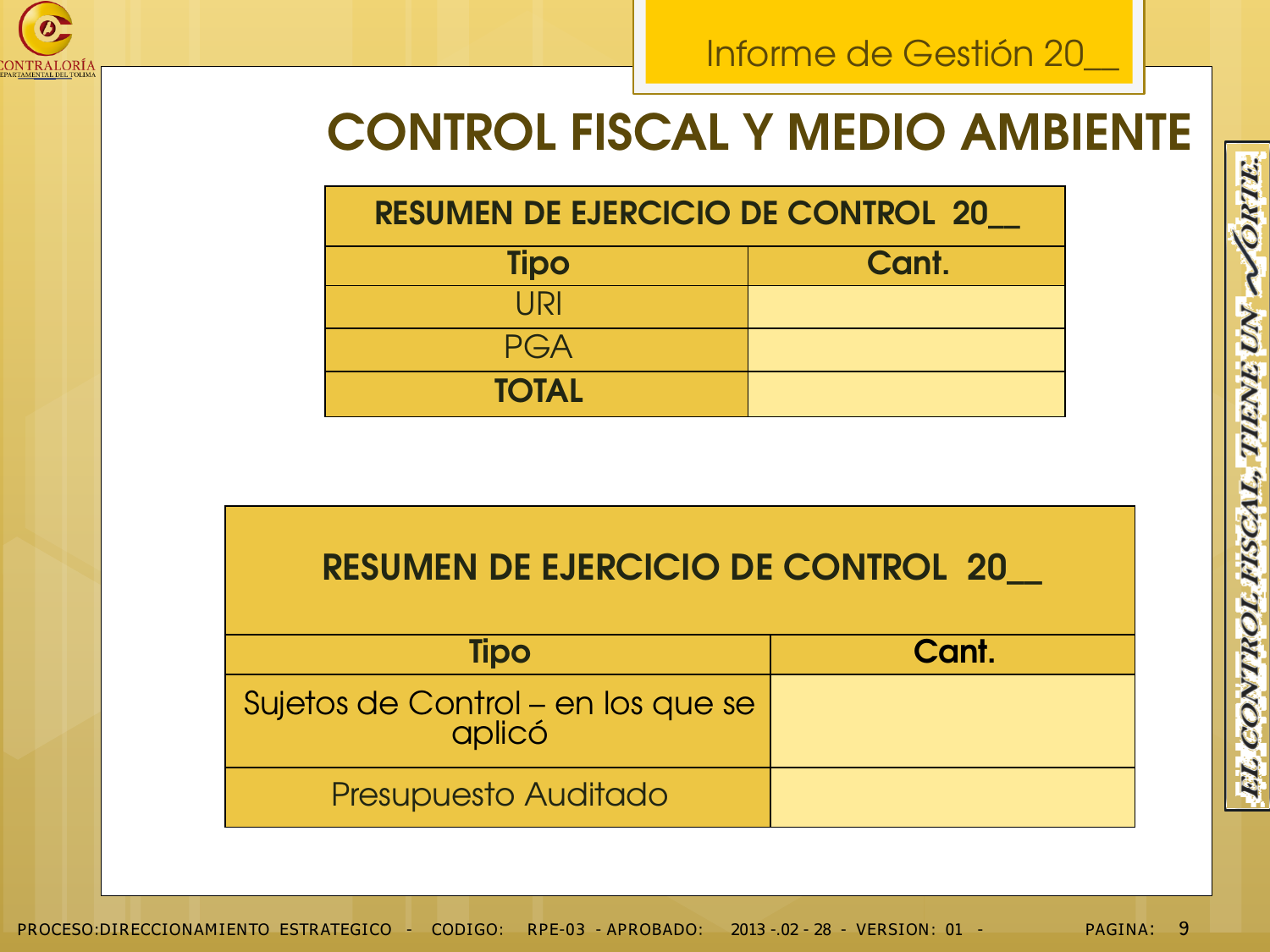

# CONTROL FISCAL Y MEDIO AMBIENTE
| RESUMEN DE EJERCICIO DE CONTROL 20\_\_ |  |
| --- | --- |
| Tipo | Cant. |
| URI |  |
| PGA |  |
| TOTAL |  |
| RESUMEN DE EJERCICIO DE CONTROL 20\_\_ |  |
| --- | --- |
| Tipo | Cant. |
| Sujetos de Control – en los que se aplicó |  |
| Presupuesto Auditado |  |